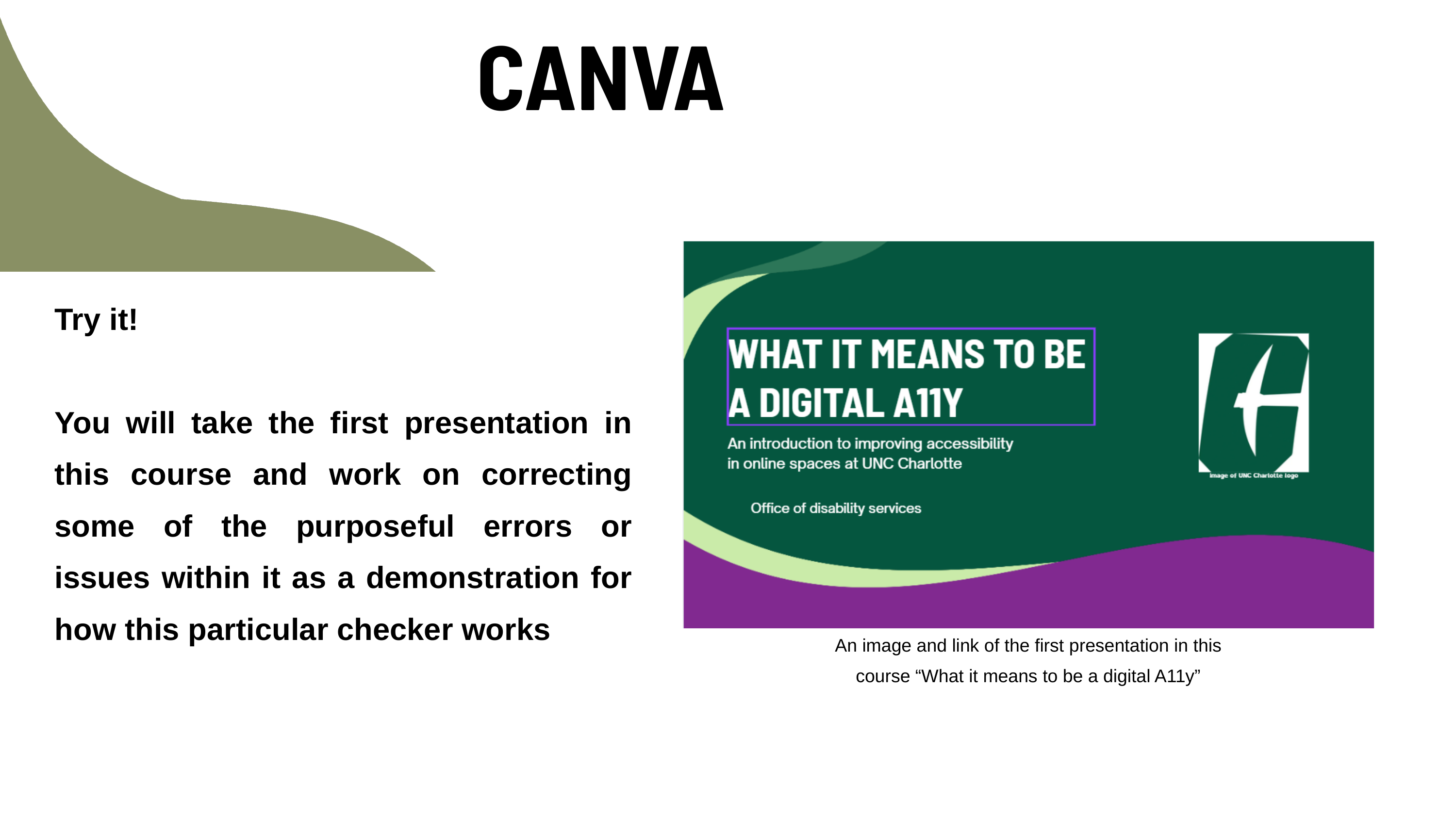

CANVA

Try it!

You will take the first presentation in this course and work on correcting some of the purposeful errors or issues within it as a demonstration for how this particular checker works
An image and link of the first presentation in this course “What it means to be a digital A11y”